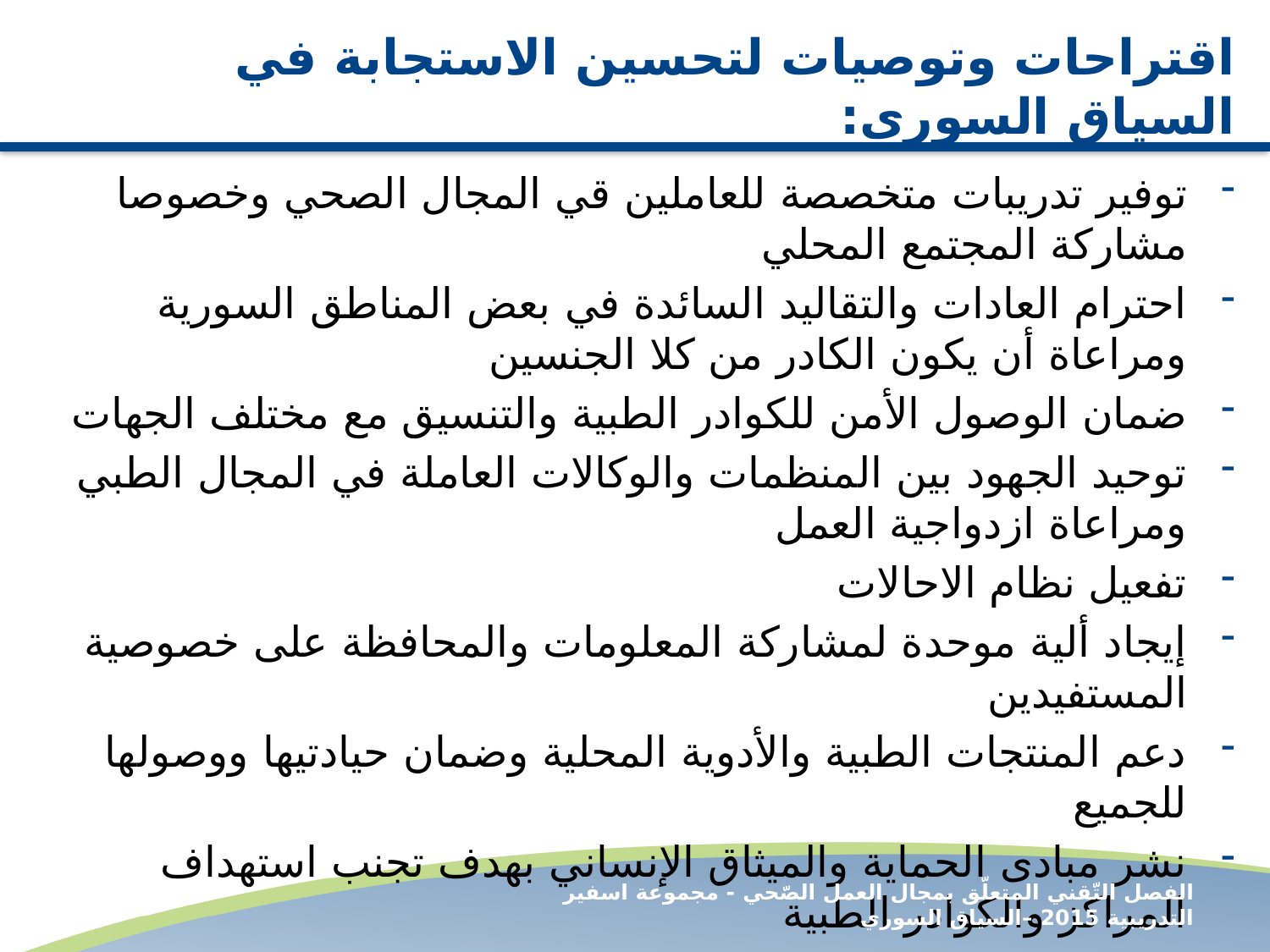

اقتراحات وتوصيات لتحسين الاستجابة في السياق السوري:
توفير تدريبات متخصصة للعاملين قي المجال الصحي وخصوصا مشاركة المجتمع المحلي
احترام العادات والتقاليد السائدة في بعض المناطق السورية ومراعاة أن يكون الكادر من كلا الجنسين
ضمان الوصول الأمن للكوادر الطبية والتنسيق مع مختلف الجهات
توحيد الجهود بين المنظمات والوكالات العاملة في المجال الطبي ومراعاة ازدواجية العمل
تفعيل نظام الاحالات
إيجاد ألية موحدة لمشاركة المعلومات والمحافظة على خصوصية المستفيدين
دعم المنتجات الطبية والأدوية المحلية وضمان حيادتيها ووصولها للجميع
نشر مبادى الحماية والميثاق الإنساني بهدف تجنب استهداف المراكز والكوادر الطبية

الفصل التّقني المتعلّق بمجال العمل الصّحي - مجموعة اسفير التدريبية 2015 –السياق السوري